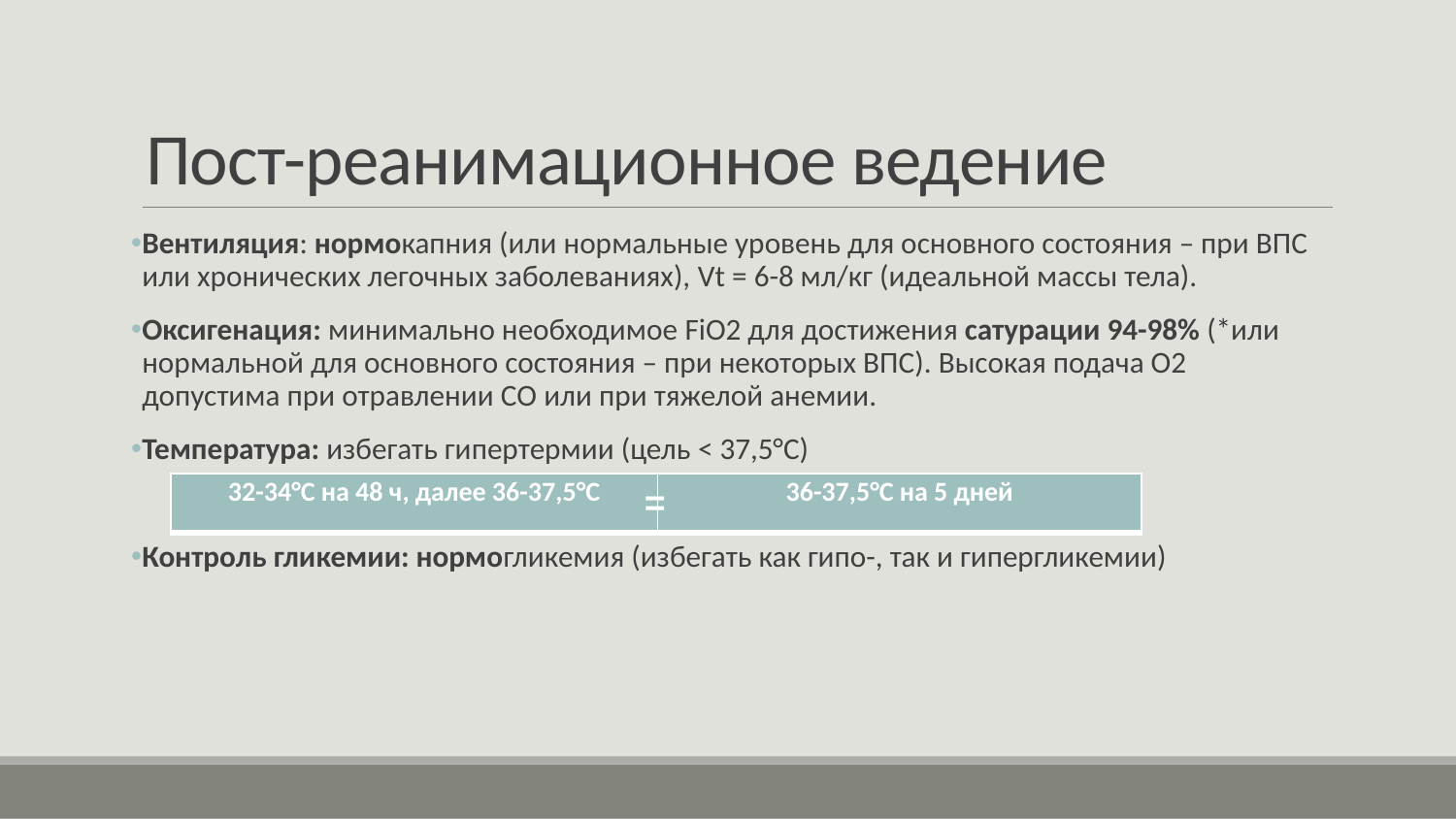

# Пост-реанимационное ведение
Вентиляция: нормокапния (или нормальные уровень для основного состояния – при ВПС или хронических легочных заболеваниях), Vt = 6-8 мл/кг (идеальной массы тела).
Оксигенация: минимально необходимое FiO2 для достижения сатурации 94-98% (*или нормальной для основного состояния – при некоторых ВПС). Высокая подача О2 допустима при отравлении СО или при тяжелой анемии.
Температура: избегать гипертермии (цель < 37,5°С)

Контроль гликемии: нормогликемия (избегать как гипо-, так и гипергликемии)
=
| 32-34°С на 48 ч, далее 36-37,5°С | 36-37,5°С на 5 дней |
| --- | --- |